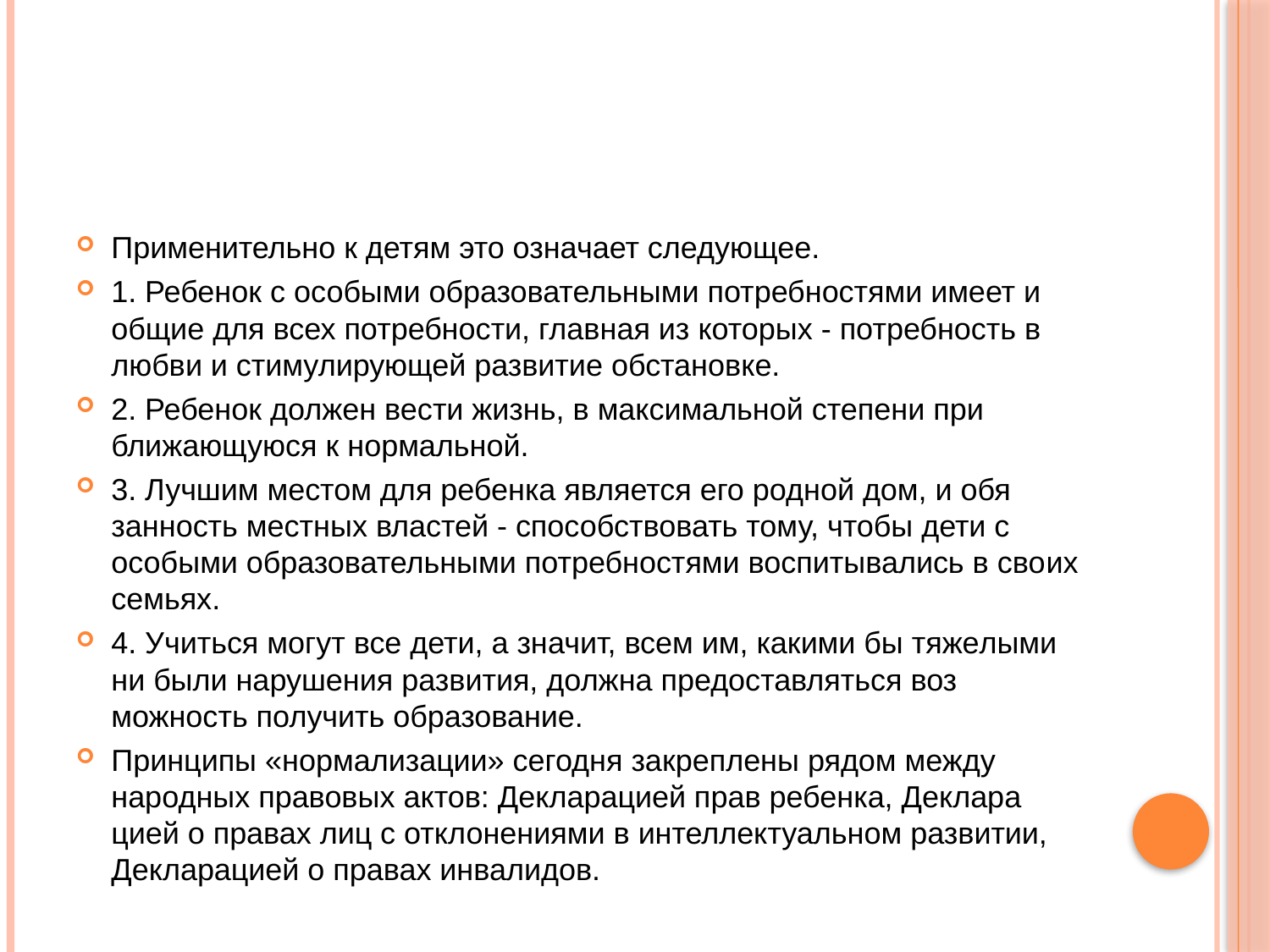

Применительно к детям это означает следующее.
1. Ребенок с особыми образовательными потребностями имеет и общие для всех потребности, главная из которых - потребность в любви и стимулирующей развитие обстановке.
2. Ребенок должен вести жизнь, в максимальной степени при­ближающуюся к нормальной.
3. Лучшим местом для ребенка является его родной дом, и обя­занность местных властей - способствовать тому, чтобы дети с особыми образовательными потребностями воспитывались в сво­их семьях.
4. Учиться могут все дети, а значит, всем им, какими бы тяже­лыми ни были нарушения развития, должна предоставляться воз­можность получить образование.
Принципы «нормализации» сегодня закреплены рядом между­народных правовых актов: Декларацией прав ребенка, Деклара­цией о правах лиц с отклонениями в интеллектуальном развитии, Декларацией о правах инвалидов.